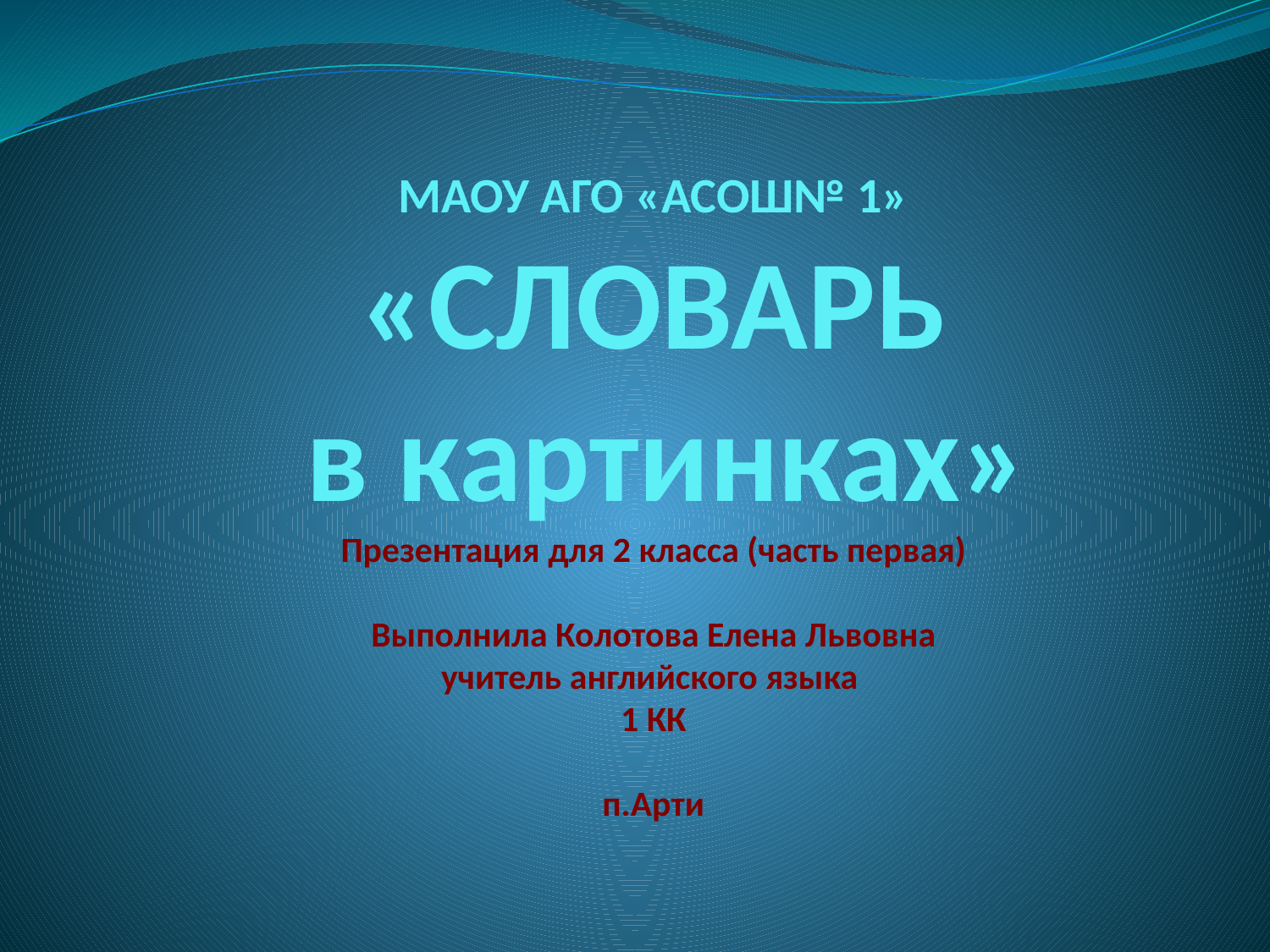

# МАОУ АГО «АСОШ№ 1» «СЛОВАРЬ в картинках» Презентация для 2 класса (часть первая) Выполнила Колотова Елена Львовна учитель английского языка 1 КК п.Арти